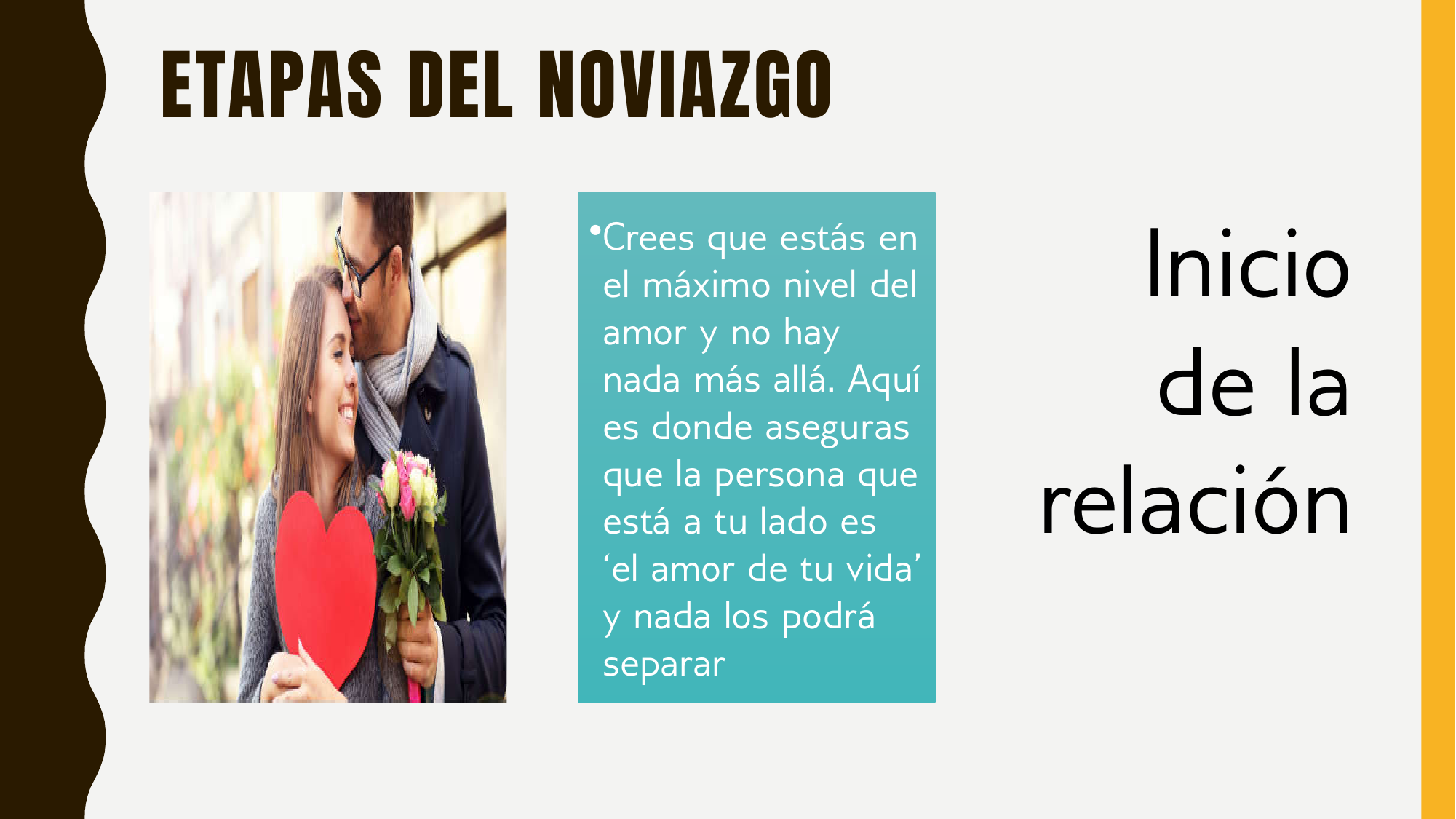

# Etapas del noviazgo
Inicio de la relación
Crees que estás en el máximo nivel del amor y no hay nada más allá. Aquí es donde aseguras que la persona que está a tu lado es ‘el amor de tu vida’ y nada los podrá separar